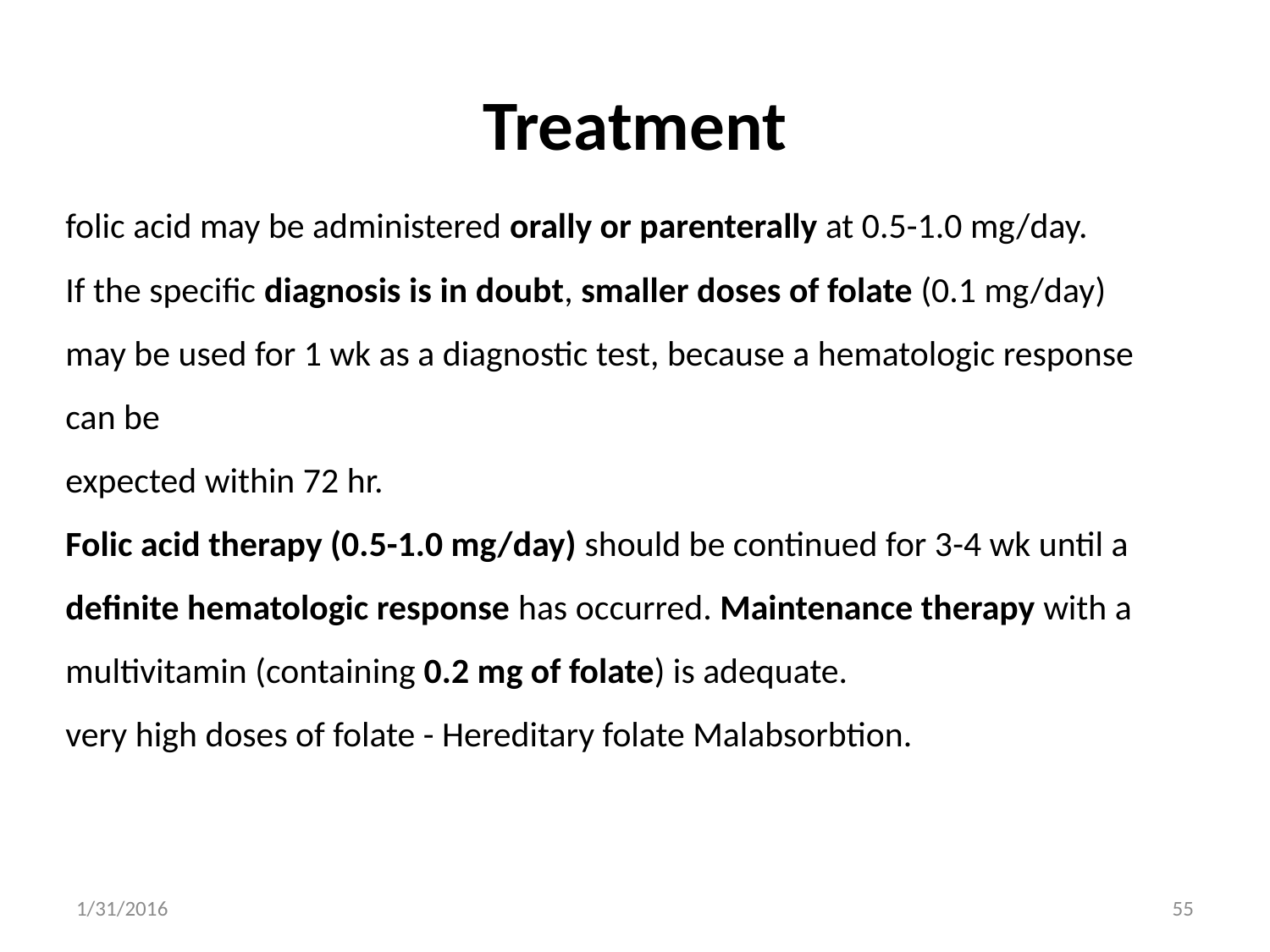

# Treatment
folic acid may be administered orally or parenterally at 0.5-1.0 mg/day.
If the specific diagnosis is in doubt, smaller doses of folate (0.1 mg/day) may be used for 1 wk as a diagnostic test, because a hematologic response can be
expected within 72 hr.
Folic acid therapy (0.5-1.0 mg/day) should be continued for 3-4 wk until a definite hematologic response has occurred. Maintenance therapy with a multivitamin (containing 0.2 mg of folate) is adequate.
very high doses of folate - Hereditary folate Malabsorbtion.

1/31/2016
55